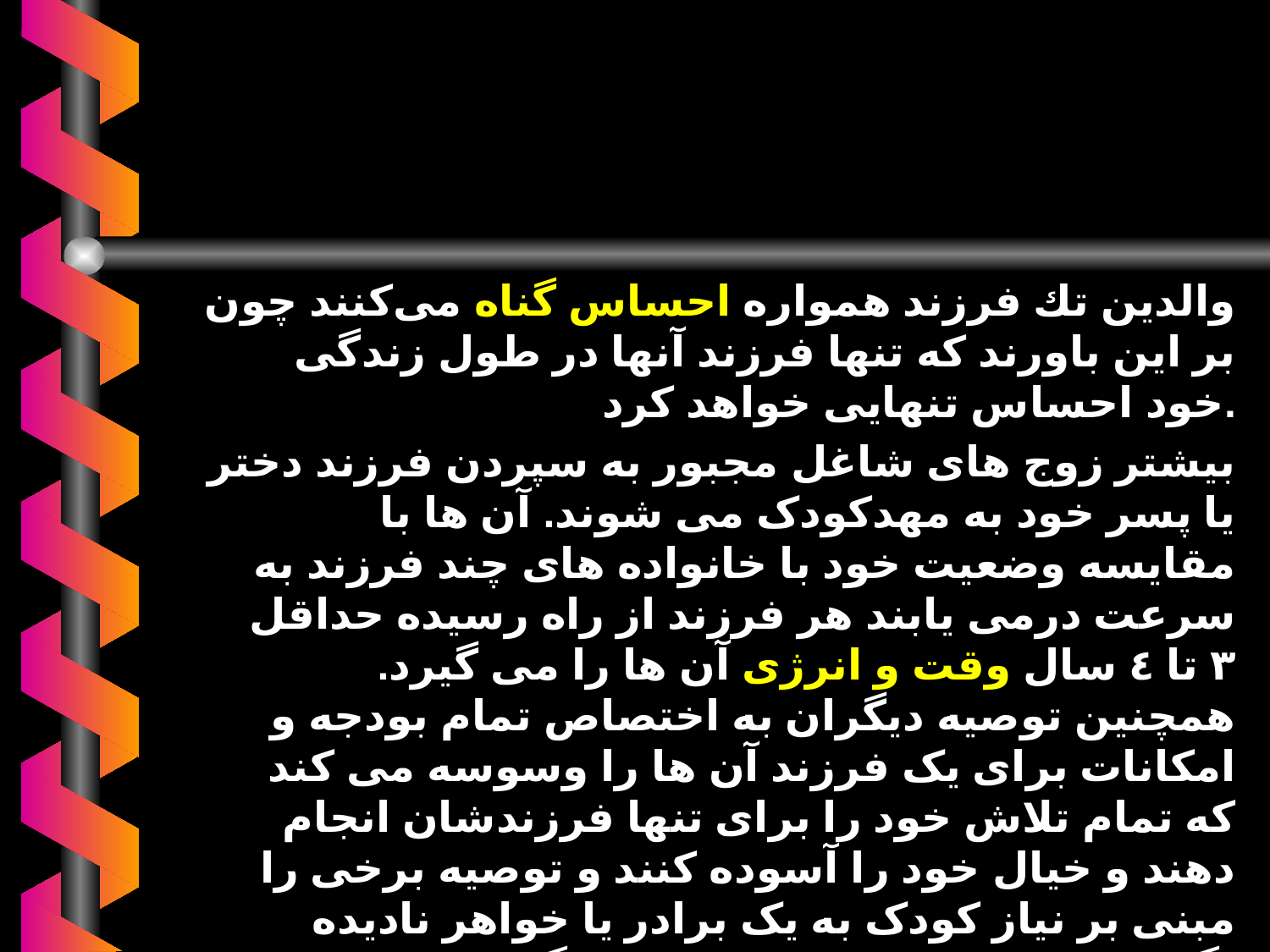

والدین تك فرزند همواره احساس گناه می‌كنند چون بر این باورند كه تنها فرزند آنها در طول زندگی خود احساس تنهایی خواهد كرد.
 بیشتر زوج های شاغل مجبور به سپردن فرزند دختر یا پسر خود به مهدکودک می شوند. آن ها با مقایسه وضعیت خود با خانواده های چند فرزند به سرعت درمی یابند هر فرزند از راه رسیده حداقل ٣ تا ٤ سال وقت و انرژی آن ها را می گیرد. همچنین توصیه دیگران به اختصاص تمام بودجه و امکانات برای یک فرزند آن ها را وسوسه می کند که تمام تلاش خود را برای تنها فرزندشان انجام دهند و خیال خود را آسوده کنند و توصیه برخی را مبنی بر نیاز کودک به یک برادر یا خواهر نادیده بگیرند. این دلایل و دلایل متعدد دیگر از جمله مسائل اقتصادی، وضعیت مسکن که با افزایش تعداد اعضای خانواده اجاره مسکن را دشوارتر می کند، ترس از مشکلات آینده، مشکلات تحصیلی و غیره بسیاری از زوج ها را از فکر داشتن فرزند دوم منصرف می کند.